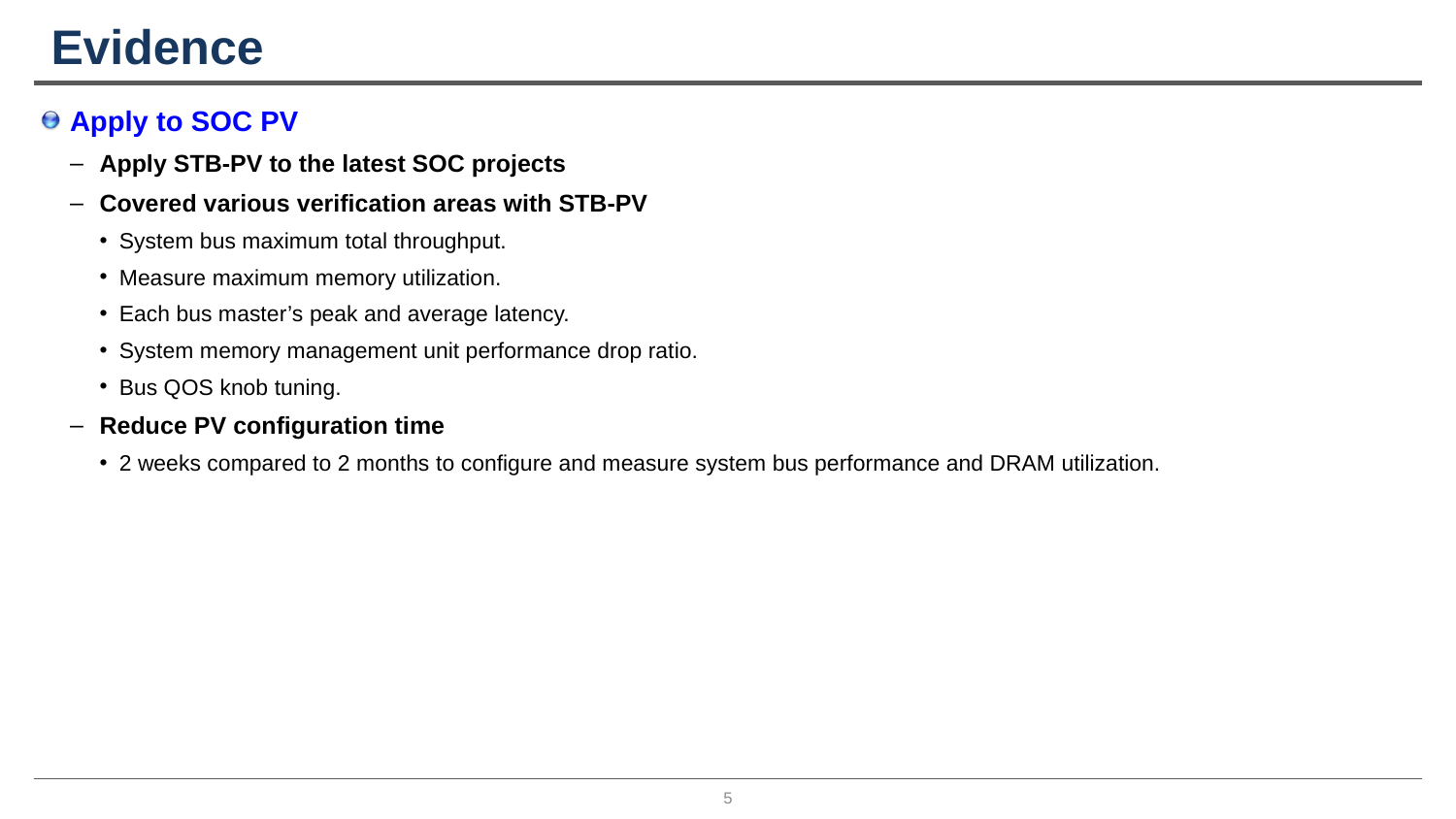

# Evidence
Apply to SOC PV
Apply STB-PV to the latest SOC projects
Covered various verification areas with STB-PV
System bus maximum total throughput.
Measure maximum memory utilization.
Each bus master’s peak and average latency.
System memory management unit performance drop ratio.
Bus QOS knob tuning.
Reduce PV configuration time
2 weeks compared to 2 months to configure and measure system bus performance and DRAM utilization.

5